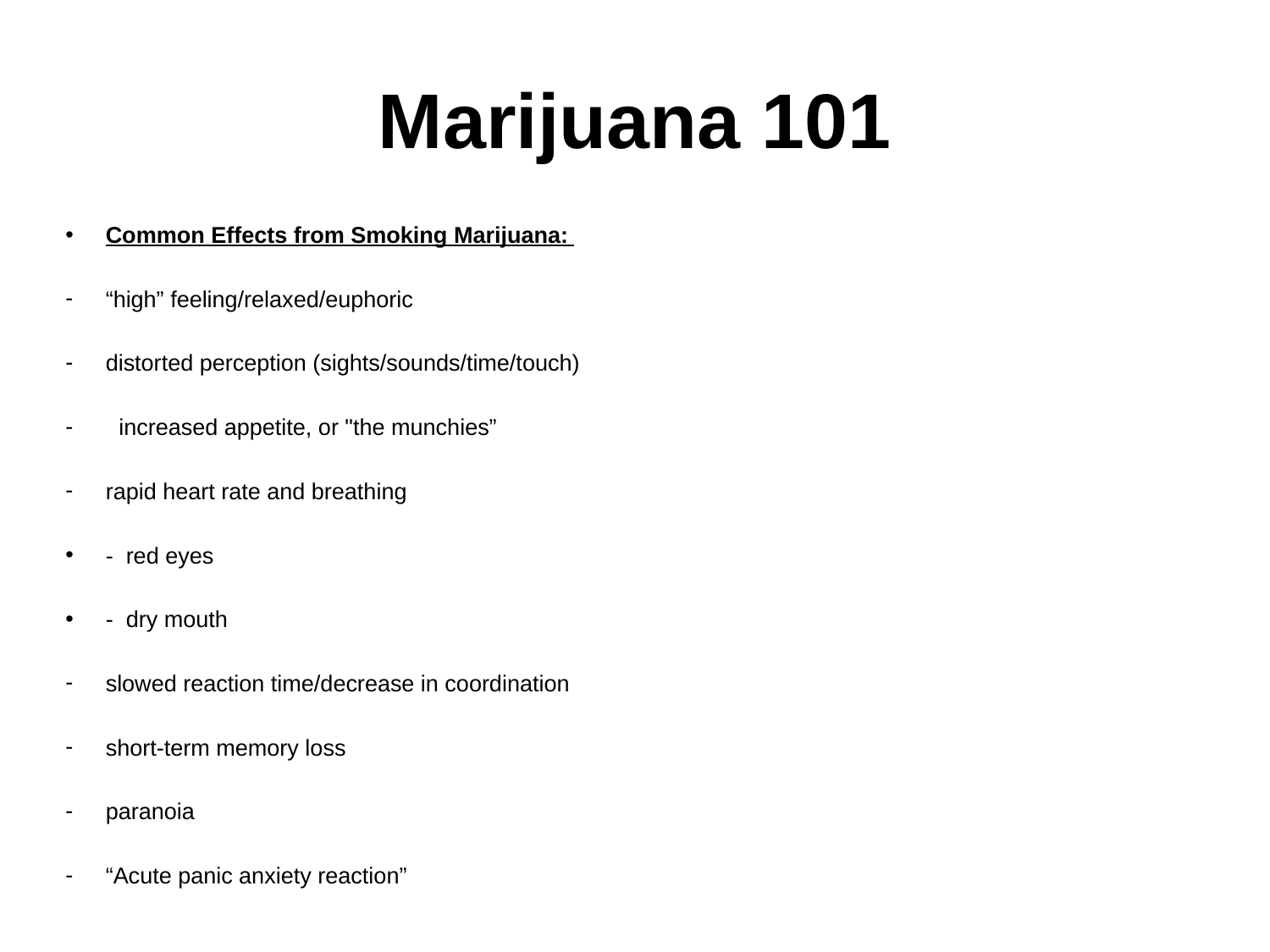

# Marijuana 101

Common Effects from Smoking Marijuana:

“high” feeling/relaxed/euphoric

distorted perception (sights/sounds/time/touch)

increased appetite, or "the munchies”

rapid heart rate and breathing

-  red eyes

-  dry mouth

slowed reaction time/decrease in coordination

short-term memory loss

paranoia

“Acute panic anxiety reaction”